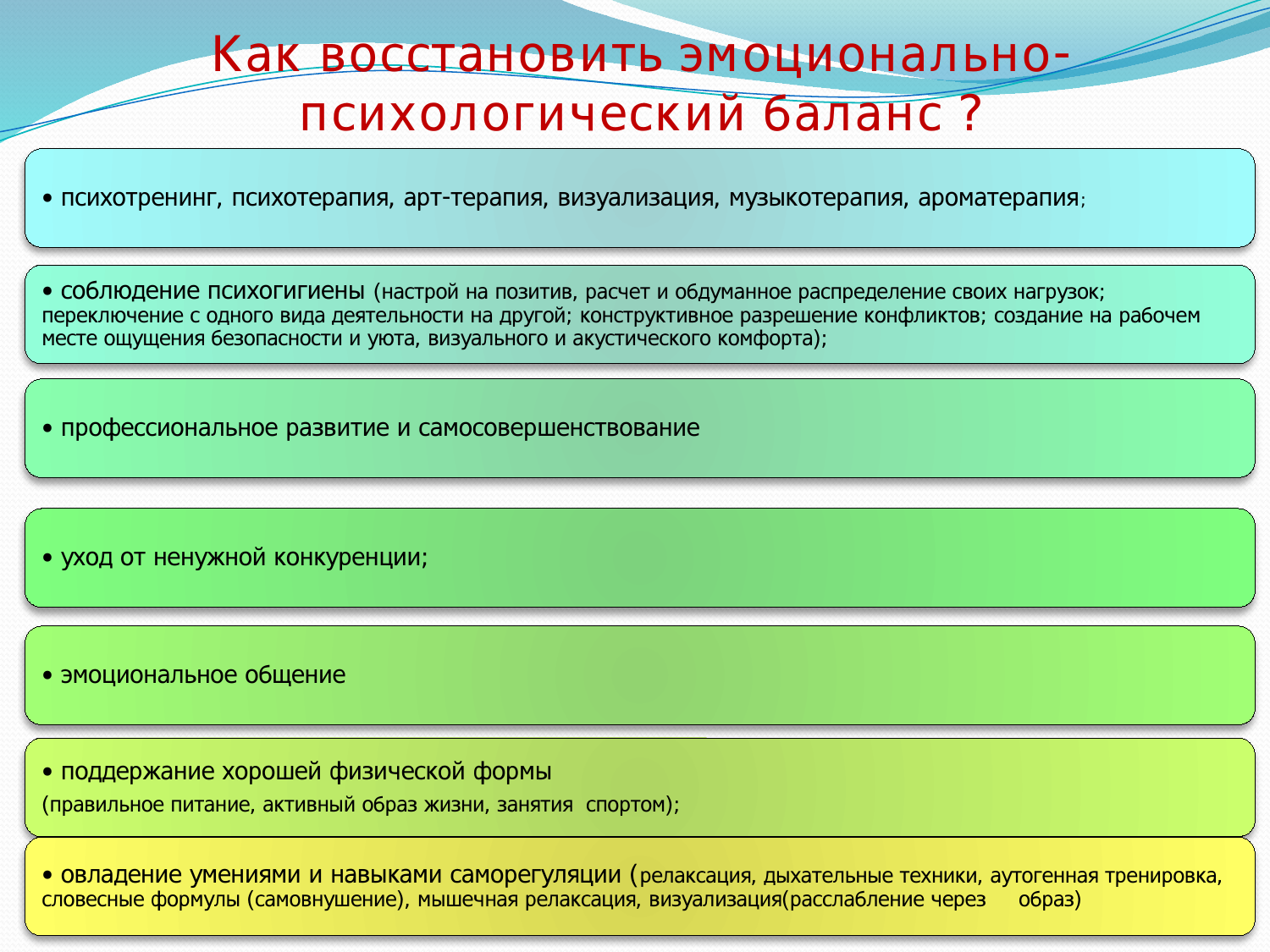

Как восстановить эмоционально- психологический баланс ?
• психотренинг, психотерапия, арт-терапия, визуализация, музыкотерапия, ароматерапия;
• соблюдение психогигиены (настрой на позитив, расчет и обдуманное распределение своих нагрузок; переключение с одного вида деятельности на другой; конструктивное разрешение конфликтов; создание на рабочем месте ощущения безопасности и уюта, визуального и акустического комфорта);
• профессиональное развитие и самосовершенствование
• уход от ненужной конкуренции;
• эмоциональное общение
• поддержание хорошей физической формы
(правильное питание, активный образ жизни, занятия  спортом);
• овладение умениями и навыками саморегуляции (релаксация, дыхательные техники, аутогенная тренировка, словесные формулы (самовнушение), мышечная релаксация, визуализация(расслабление через     образ)